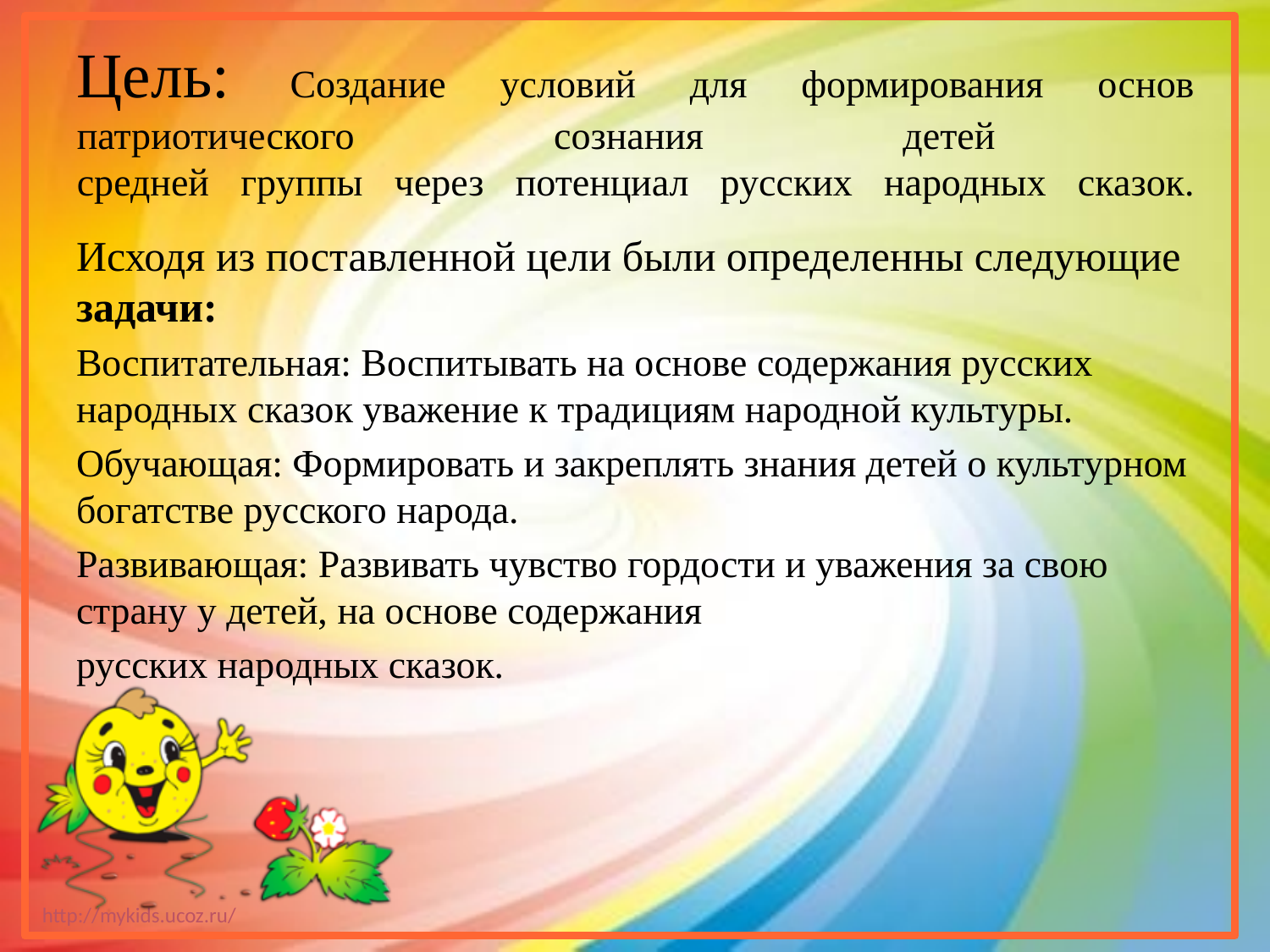

# Цель: Создание условий для формирования основ патриотического сознания детей средней группы через потенциал русских народных сказок.
Исходя из поставленной цели были определенны следующие задачи:
Воспитательная: Воспитывать на основе содержания русских народных сказок уважение к традициям народной культуры.
Обучающая: Формировать и закреплять знания детей о культурном богатстве русского народа.
Развивающая: Развивать чувство гордости и уважения за свою страну у детей, на основе содержания
русских народных сказок.